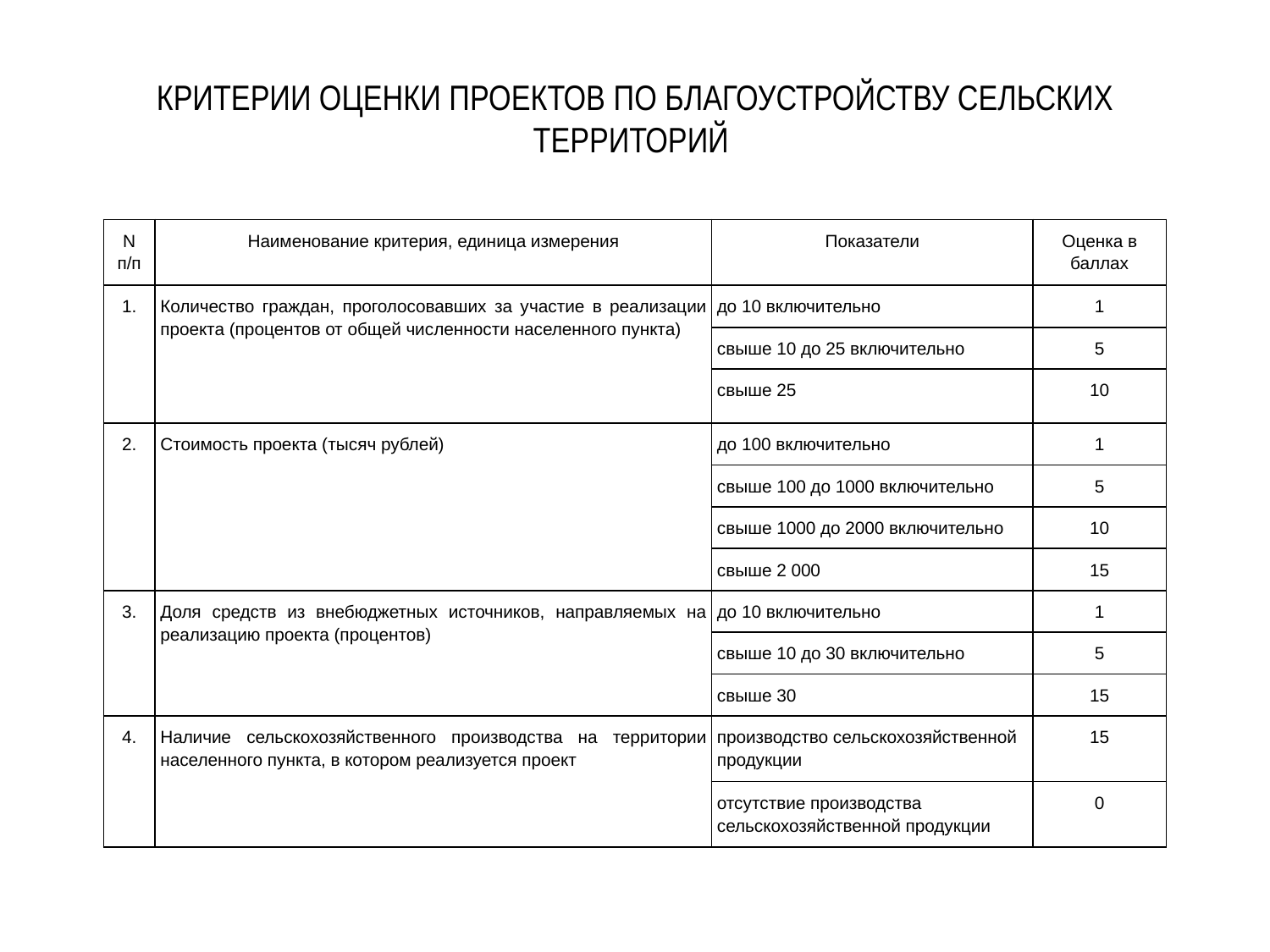

# КРИТЕРИИ ОЦЕНКИ ПРОЕКТОВ ПО БЛАГОУСТРОЙСТВУ СЕЛЬСКИХ ТЕРРИТОРИЙ
| N п/п | Наименование критерия, единица измерения | Показатели | Оценка в баллах |
| --- | --- | --- | --- |
| 1. | Количество граждан, проголосовавших за участие в реализации проекта (процентов от общей численности населенного пункта) | до 10 включительно | 1 |
|  |  | свыше 10 до 25 включительно | 5 |
|  |  | свыше 25 | 10 |
| 2. | Стоимость проекта (тысяч рублей) | до 100 включительно | 1 |
|  |  | свыше 100 до 1000 включительно | 5 |
|  |  | свыше 1000 до 2000 включительно | 10 |
|  |  | свыше 2 000 | 15 |
| 3. | Доля средств из внебюджетных источников, направляемых на реализацию проекта (процентов) | до 10 включительно | 1 |
|  |  | свыше 10 до 30 включительно | 5 |
|  |  | свыше 30 | 15 |
| 4. | Наличие сельскохозяйственного производства на территории населенного пункта, в котором реализуется проект | производство сельскохозяйственной продукции | 15 |
|  |  | отсутствие производства сельскохозяйственной продукции | 0 |